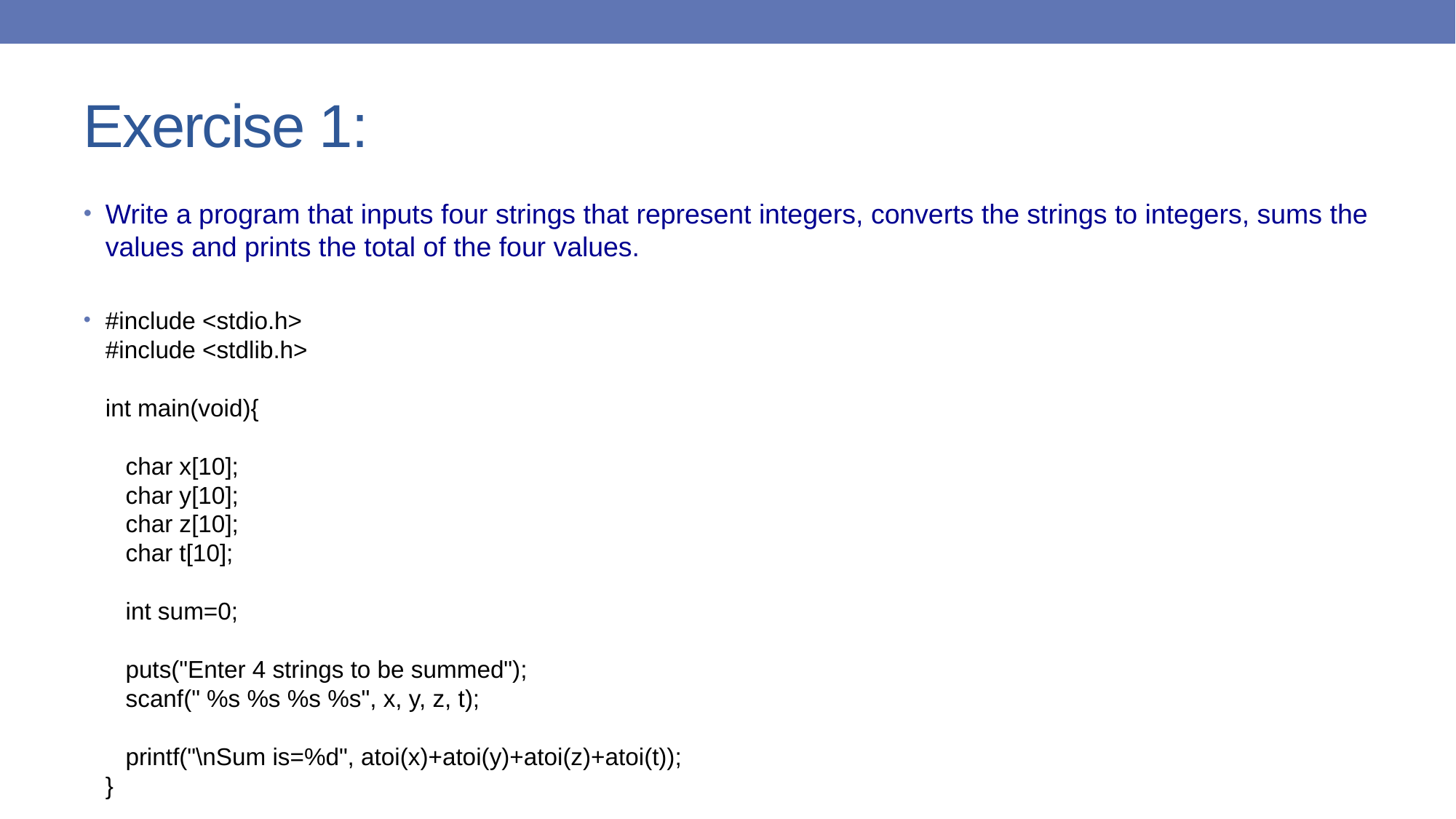

# Exercise 1:
Write a program that inputs four strings that represent integers, converts the strings to integers, sums the values and prints the total of the four values.

#include <stdio.h>
#include <stdlib.h>
int main(void){
   char x[10];
   char y[10];
   char z[10];
   char t[10];
   int sum=0;
   puts("Enter 4 strings to be summed");
   scanf(" %s %s %s %s", x, y, z, t);
   printf("\nSum is=%d", atoi(x)+atoi(y)+atoi(z)+atoi(t));
}